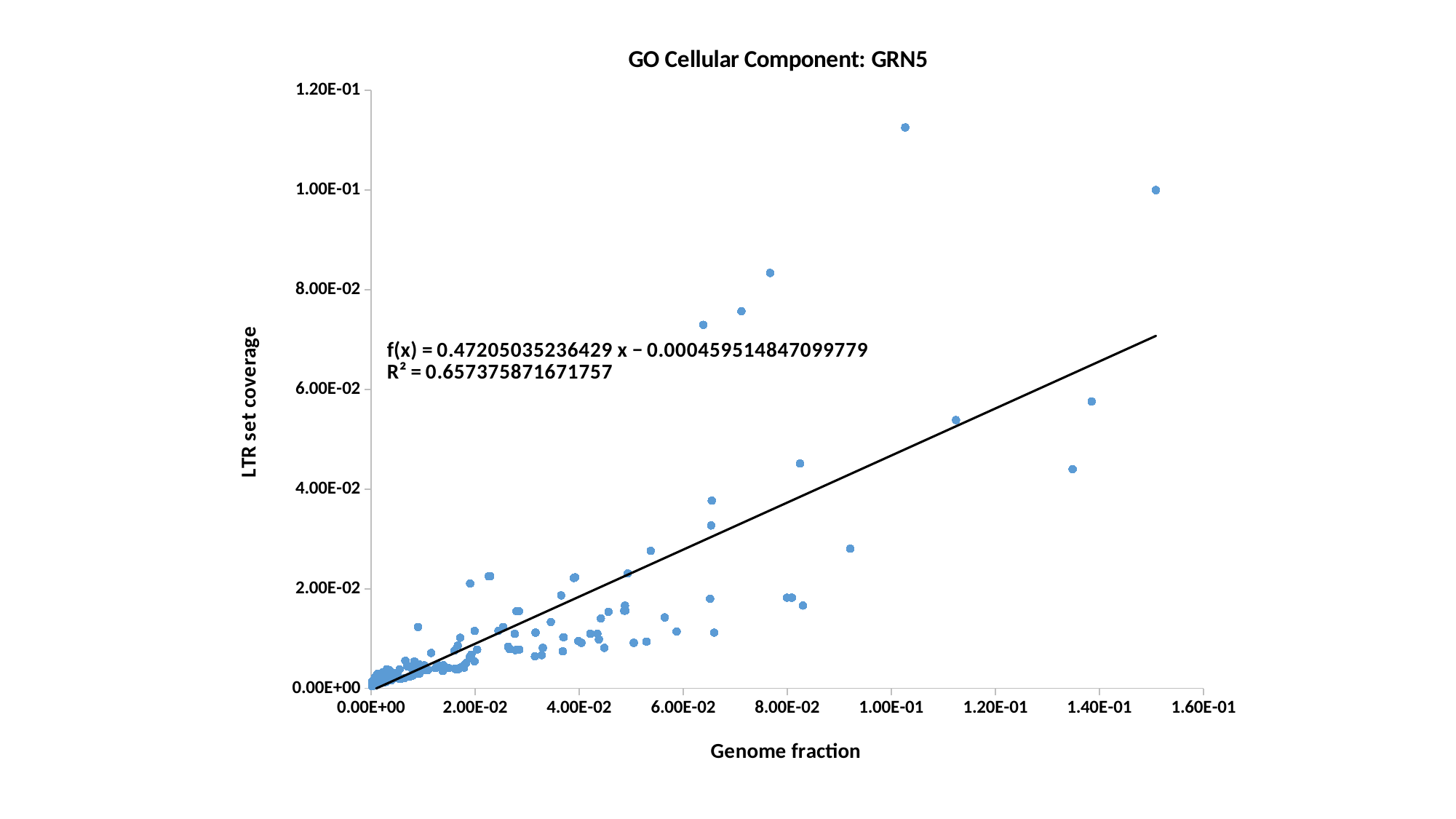

### Chart: GO Cellular Component: GRN5

| Category | LTR fraction |
|---|---|